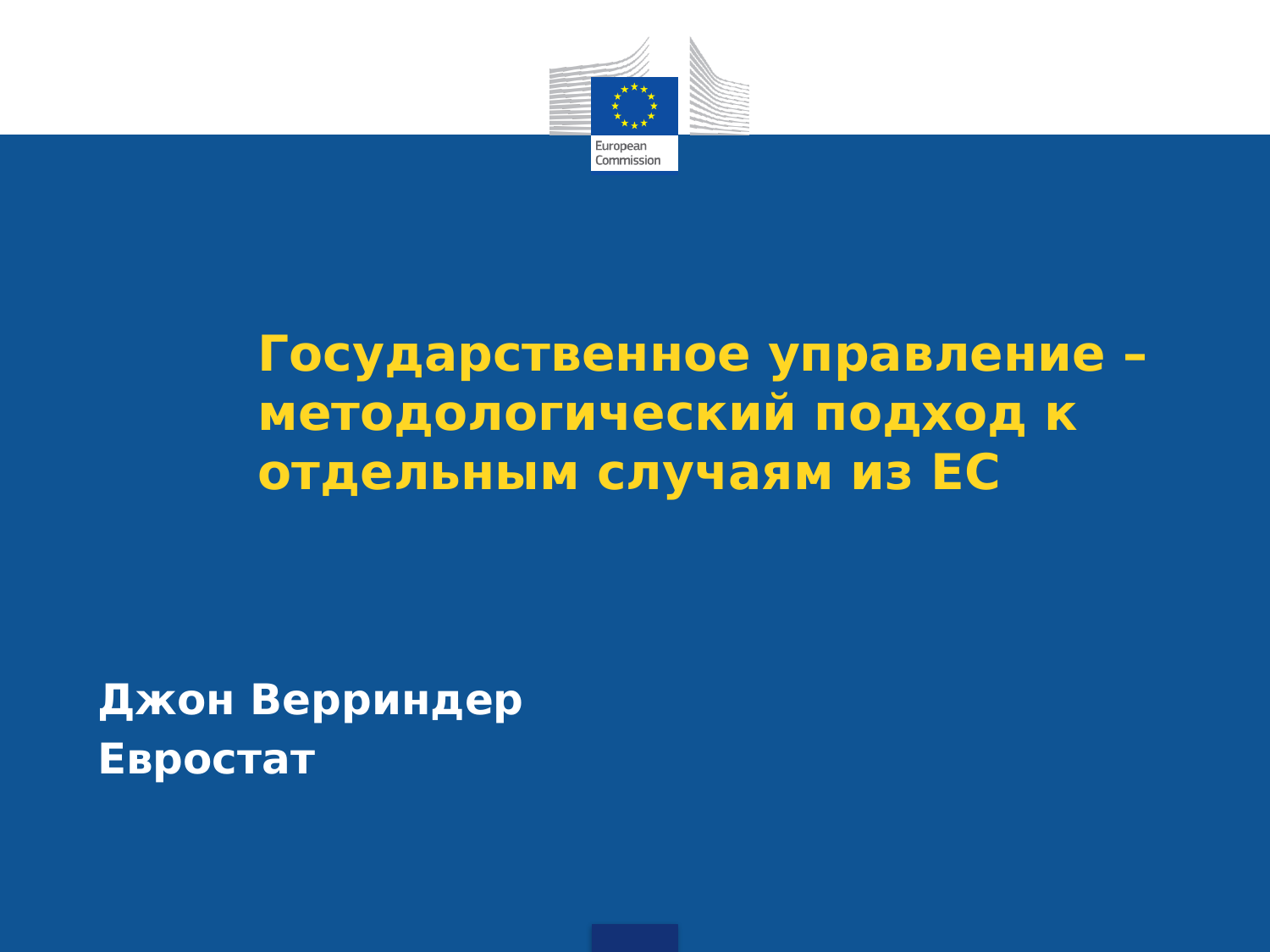

# Государственное управление – методологический подход к отдельным случаям из ЕС
Джон Верриндер
Евростат